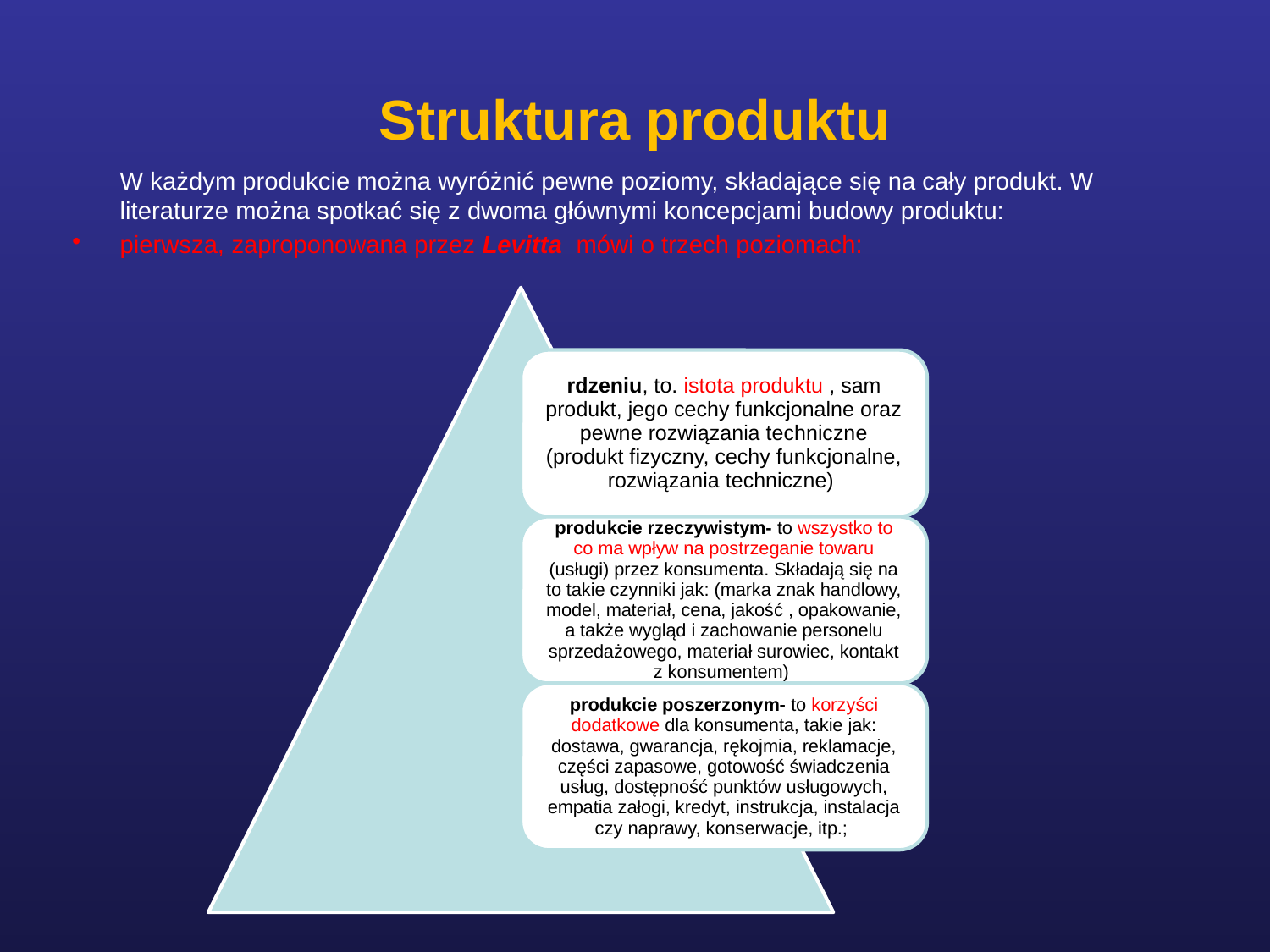

# Struktura produktu
	W każdym produkcie można wyróżnić pewne poziomy, składające się na cały produkt. W literaturze można spotkać się z dwoma głównymi koncepcjami budowy produktu:
pierwsza, zaproponowana przez Levitta  mówi o trzech poziomach:

rdzeniu, to. istota produktu , sam produkt, jego cechy funkcjonalne oraz pewne rozwiązania techniczne (produkt fizyczny, cechy funkcjonalne, rozwiązania techniczne)
produkcie rzeczywistym- to wszystko to co ma wpływ na postrzeganie towaru (usługi) przez konsumenta. Składają się na to takie czynniki jak: (marka znak handlowy, model, materiał, cena, jakość , opakowanie, a także wygląd i zachowanie personelu sprzedażowego, materiał surowiec, kontakt z konsumentem)
produkcie poszerzonym- to korzyści dodatkowe dla konsumenta, takie jak: dostawa, gwarancja, rękojmia, reklamacje, części zapasowe, gotowość świadczenia usług, dostępność punktów usługowych, empatia załogi, kredyt, instrukcja, instalacja czy naprawy, konserwacje, itp.;